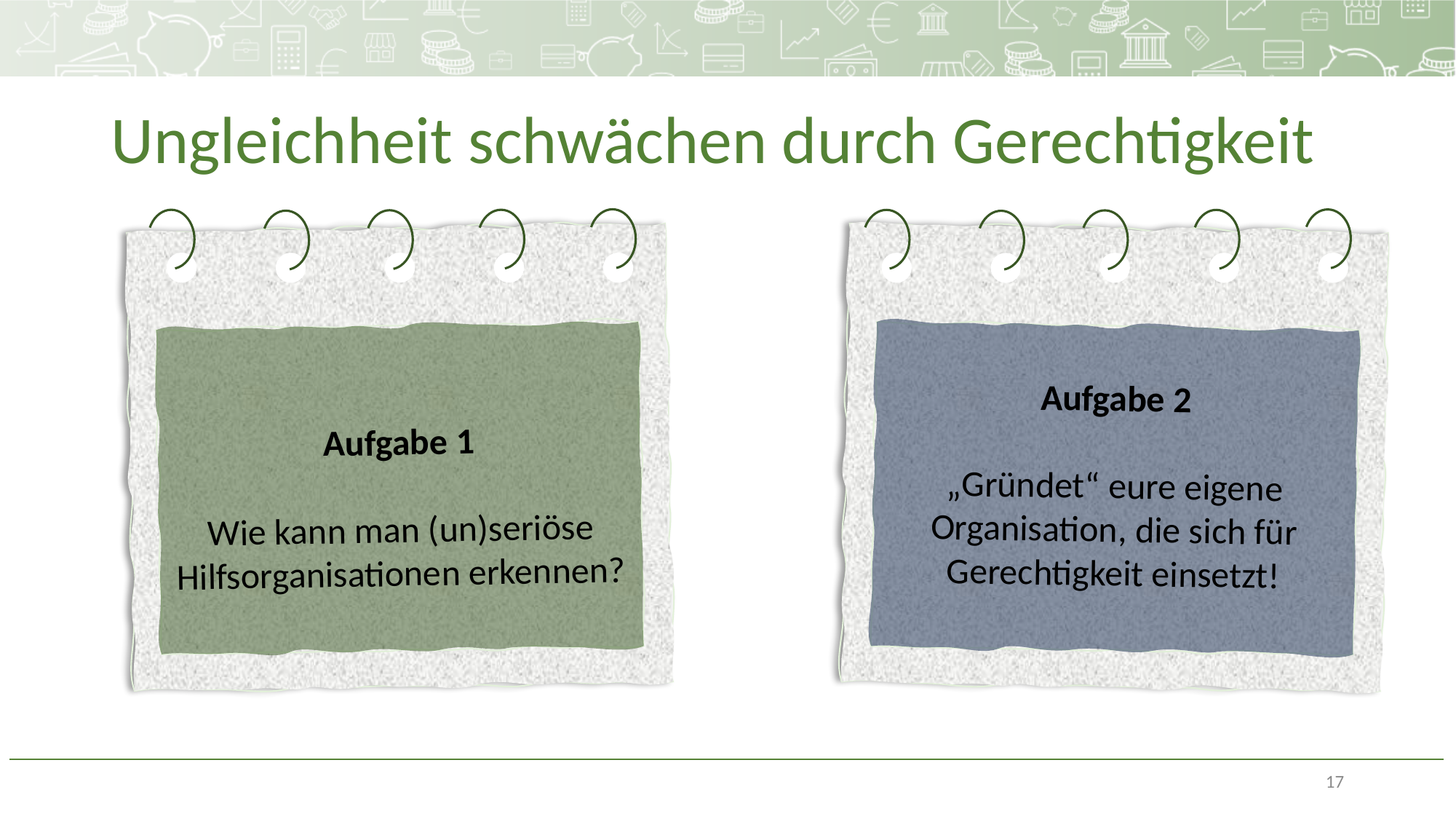

# Ungleichheit schwächen durch Gerechtigkeit

Aufgabe 1

Wie kann man (un)seriöse Hilfsorganisationen erkennen?

Aufgabe 2

„Gründet“ eure eigene Organisation, die sich für Gerechtigkeit einsetzt!
17